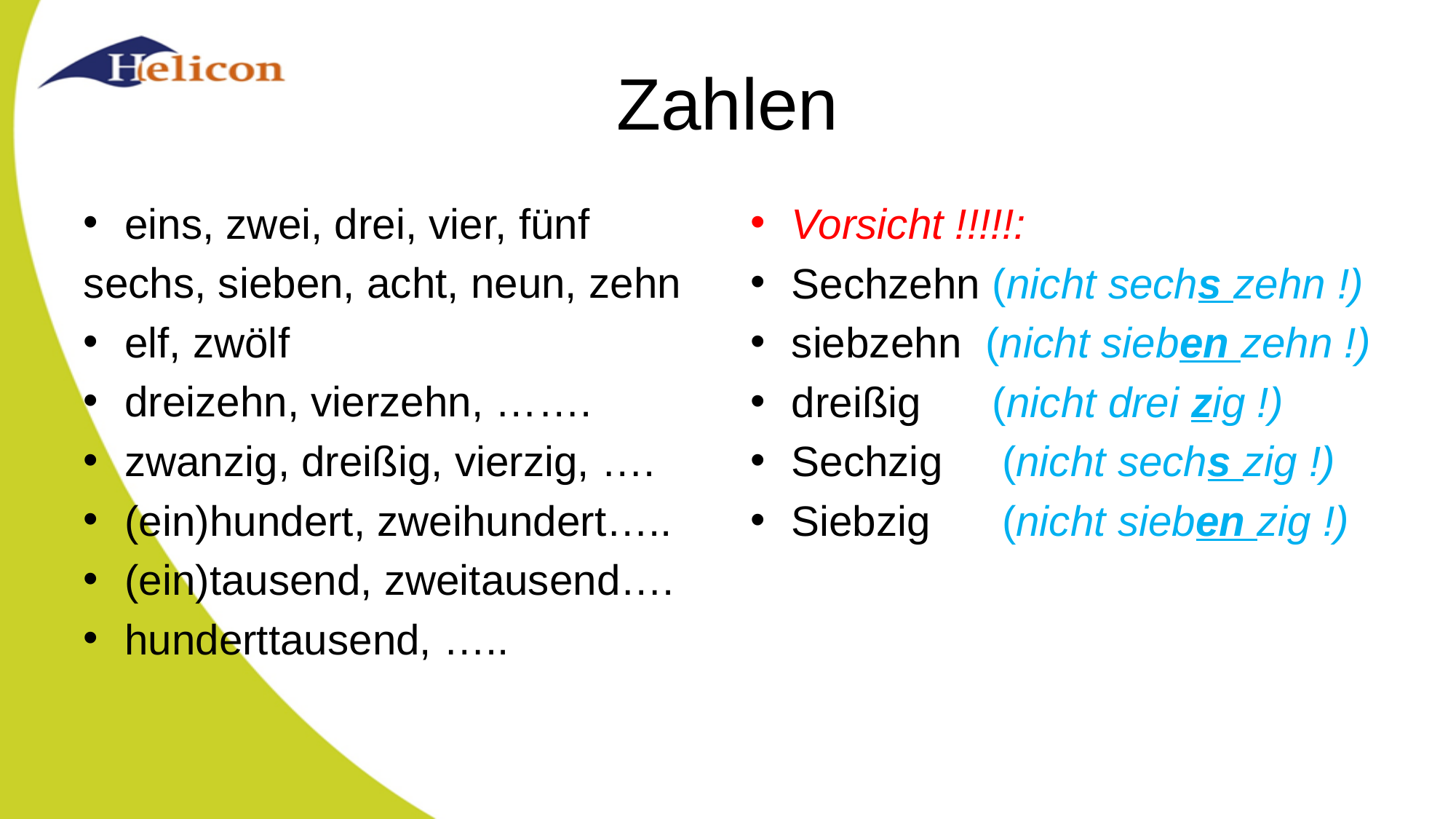

# Zahlen
eins, zwei, drei, vier, fünf
sechs, sieben, acht, neun, zehn
elf, zwölf
dreizehn, vierzehn, …….
zwanzig, dreißig, vierzig, ….
(ein)hundert, zweihundert…..
(ein)tausend, zweitausend….
hunderttausend, …..
Vorsicht !!!!!:
Sechzehn (nicht sechs zehn !)
siebzehn  (nicht sieben zehn !)
dreißig      (nicht drei zig !)
Sechzig     (nicht sechs zig !)
Siebzig      (nicht sieben zig !)